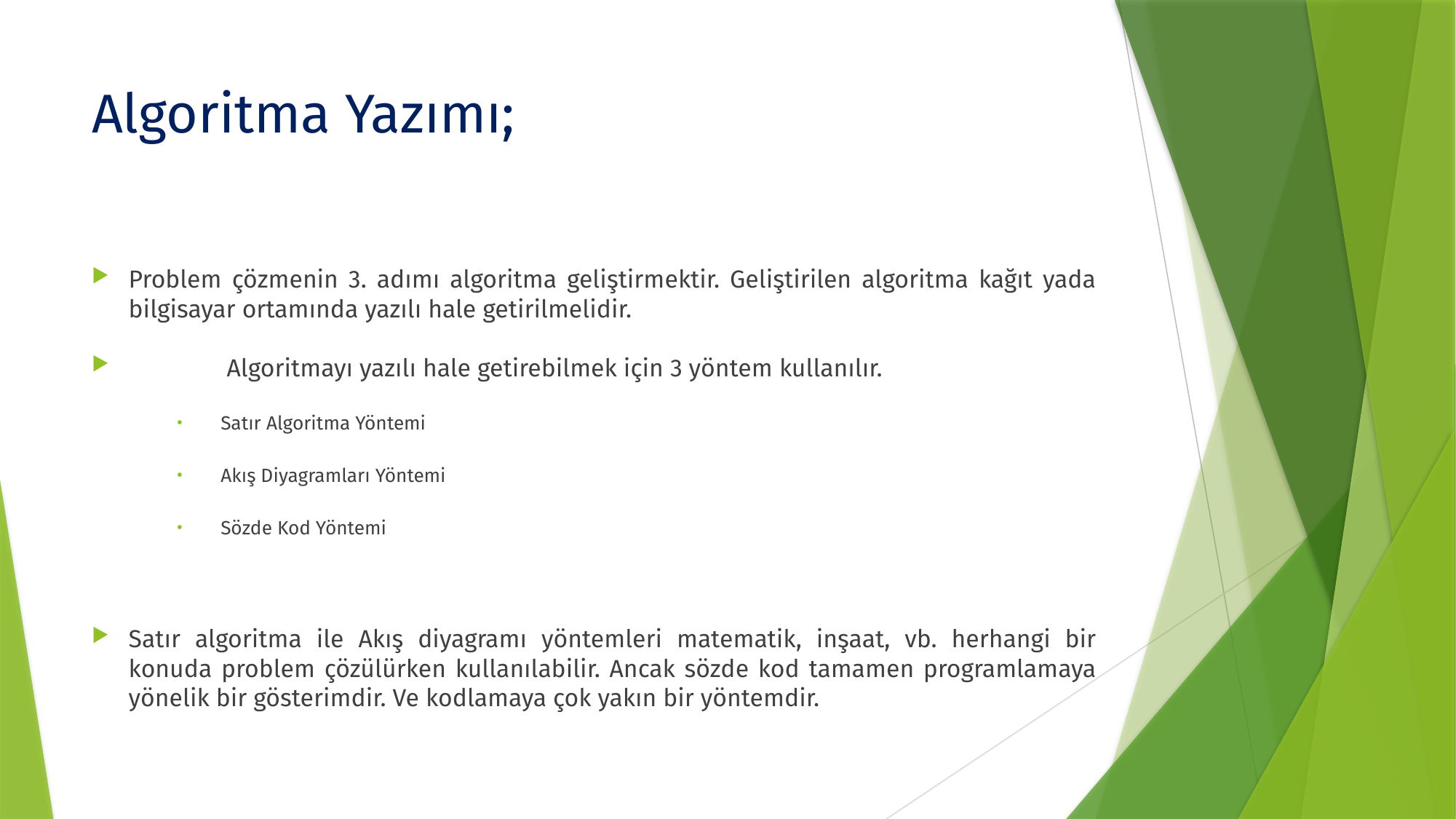

# Algoritma Yazımı;
Problem çözmenin 3. adımı algoritma geliştirmektir. Geliştirilen algoritma kağıt yada bilgisayar ortamında yazılı hale getirilmelidir.

	Algoritmayı yazılı hale getirebilmek için 3 yöntem kullanılır.

Satır Algoritma Yöntemi

Akış Diyagramları Yöntemi

Sözde Kod Yöntemi

	Satır algoritma ile Akış diyagramı yöntemleri matematik, inşaat, vb. herhangi bir konuda problem çözülürken kullanılabilir. Ancak sözde kod tamamen programlamaya yönelik bir gösterimdir. Ve kodlamaya çok yakın bir yöntemdir.